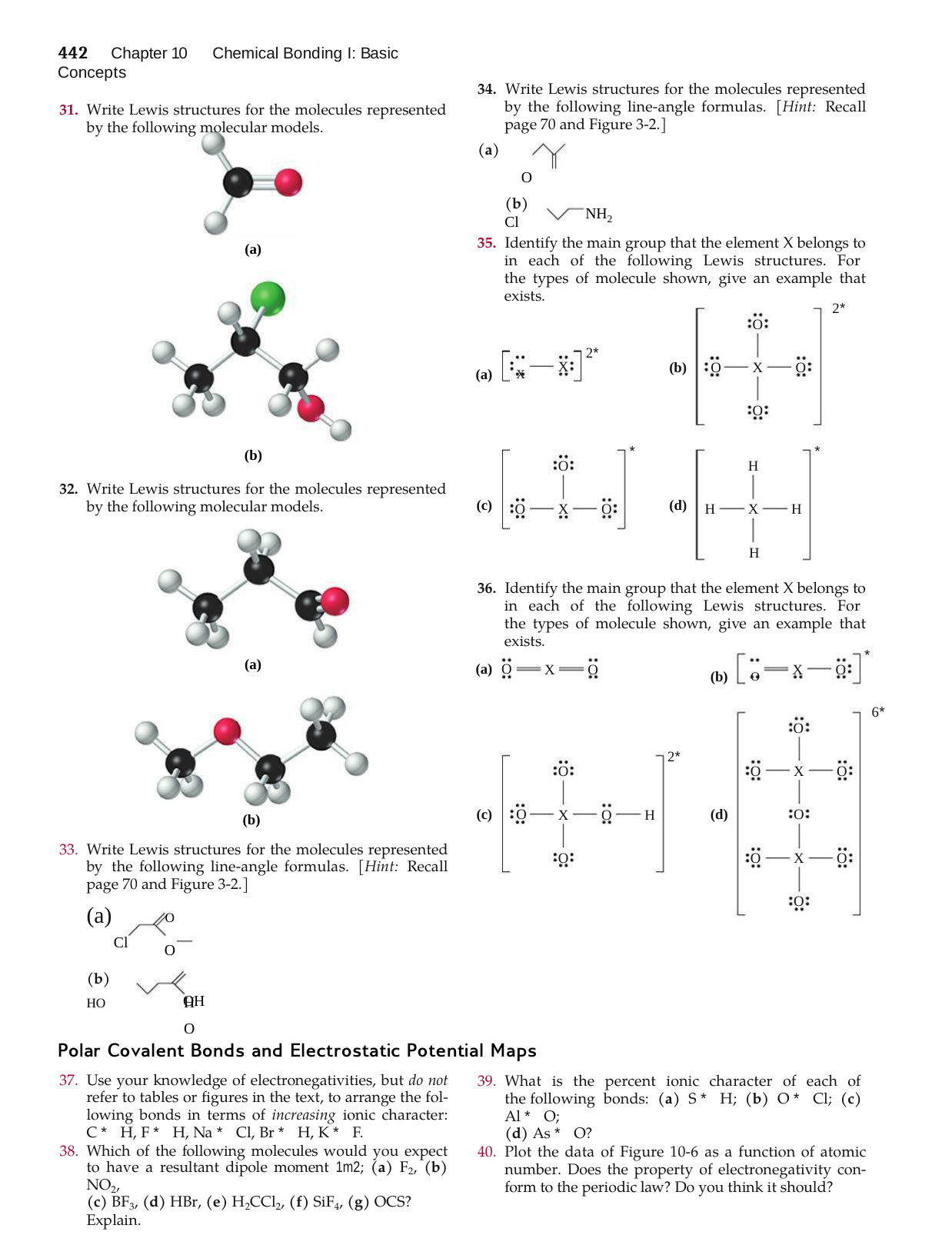

442	Chapter 10	Chemical Bonding I: Basic Concepts

31.  Write Lewis structures for the molecules represented by the following molecular models.
34.  Write Lewis structures for the molecules represented by the following line-angle formulas.  [Hint:  Recall page 70 and Figure 3-2.]
(a)
O
(b)  Cl
NH2
35.  Identify the main group that the element X belongs to in  each  of  the  following  Lewis  structures.  For  the types of molecule shown, give an example that exists.
(a)
2*
O
2*
(a)	X
X
(b)	O
X
O
O
*
*
(b)
O
H
32.  Write Lewis structures for the molecules represented by the following molecular models.
(c)
(d)
O
X
O
H
X
H
H

36.  Identify the main group that the element X belongs to in  each  of  the  following  Lewis  structures.  For  the types of molecule shown, give an example that exists.
*
(a)
(a)  O
X
O
(b)	O
X
O
6*
O
2*
O
X
O
O
(c)	O
(d)
O
X
O
H
(b)
Write Lewis structures for the molecules represented by  the following line-angle formulas.  [Hint:  Recall page 70 and Figure 3-2.]
O
O
O
X
O
O
O		H O
Cl
(b)  HO
OH

Polar Covalent Bonds and Electrostatic Potential Maps
Use your knowledge of electronegativities, but do not refer to tables or figures in the text, to arrange the fol- lowing bonds in terms of increasing ionic character: C * H, F * H, Na * Cl, Br * H, K * F.
Which of the following molecules would you expect to have a resultant dipole moment 1m2; (a) F2, (b) NO2,
(c) BF3, (d) HBr, (e) H2CCl2, (f) SiF4, (g) OCS? Explain.
What  is  the  percent  ionic  character  of  each  of  the following  bonds:  (a)  S * H;  (b)  O * Cl;  (c)  Al * O;
(d) As * O?
Plot the data of Figure 10-6 as a function of atomic number. Does the property of electronegativity con- form to the periodic law? Do you think it should?